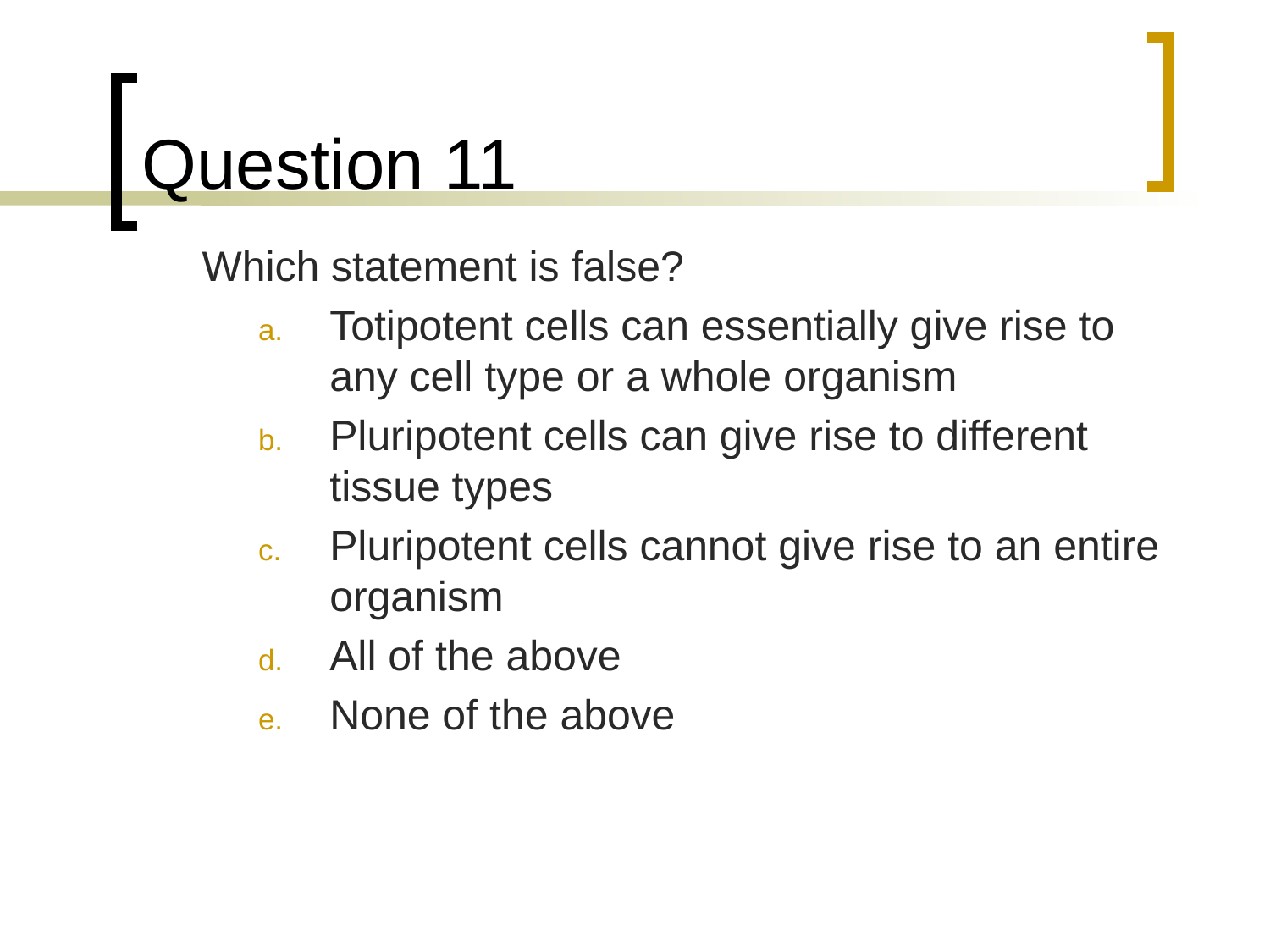

# Question 11
	Which statement is false?
Totipotent cells can essentially give rise to any cell type or a whole organism
Pluripotent cells can give rise to different tissue types
Pluripotent cells cannot give rise to an entire organism
All of the above
None of the above